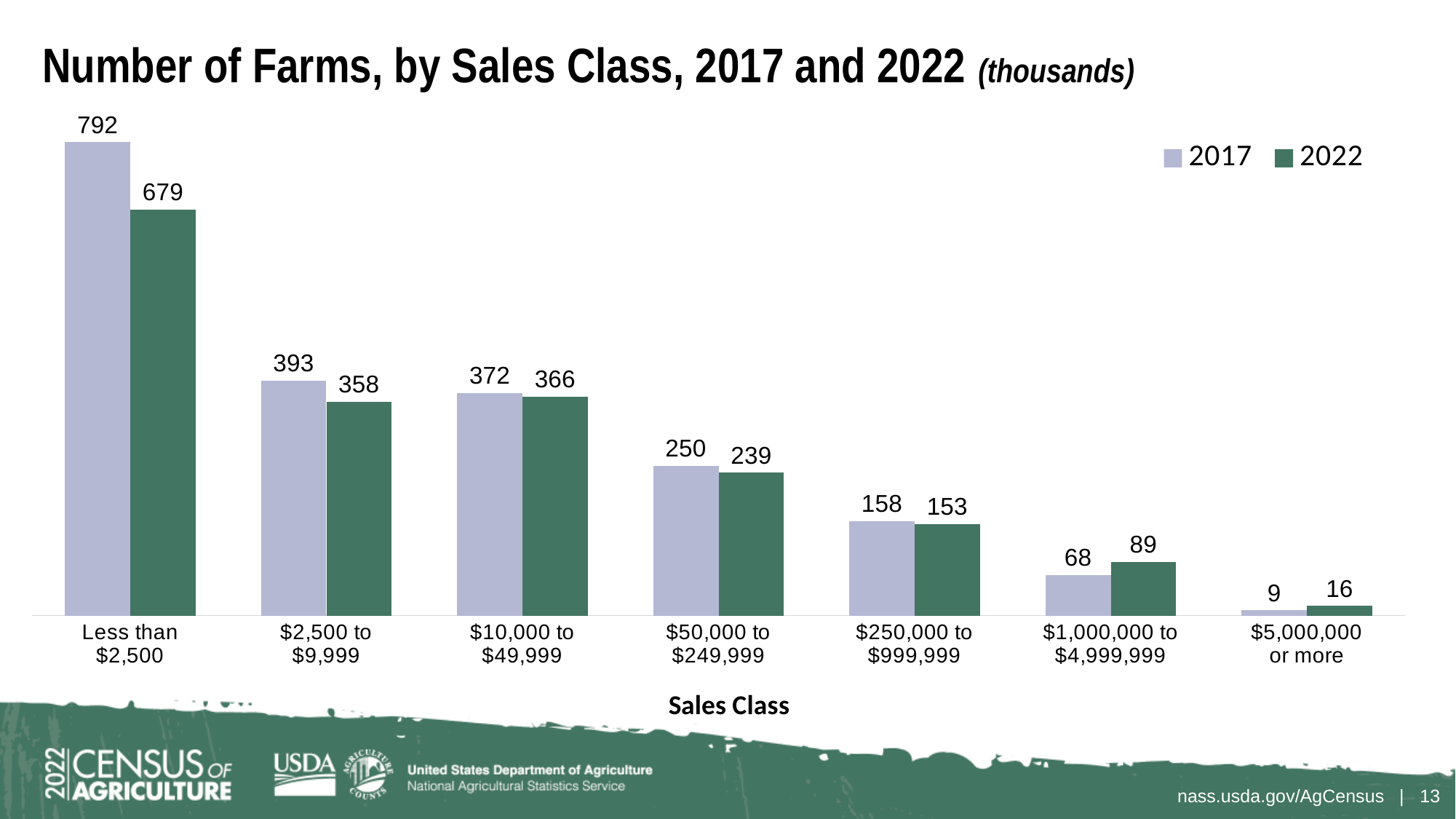

# Number of Farms, by Sales Class, 2017 and 2022 (thousands)

### Chart

| Category | 2017 | 2022 |
|---|---|---|
| Less than
$2,500 | 791701.0 | 678870.0 |
| $2,500 to
$9,999 | 393415.0 | 357837.0 |
| $10,000 to
$49,999 | 372331.0 | 366301.0 |
| $50,000 to
$249,999 | 250366.0 | 239188.0 |
| $250,000 to
$999,999 | 157542.0 | 152907.0 |
| $1,000,000 to
$4,999,999 | 67977.0 | 89346.0 |
| $5,000,000
or more | 8889.0 | 16038.0 |